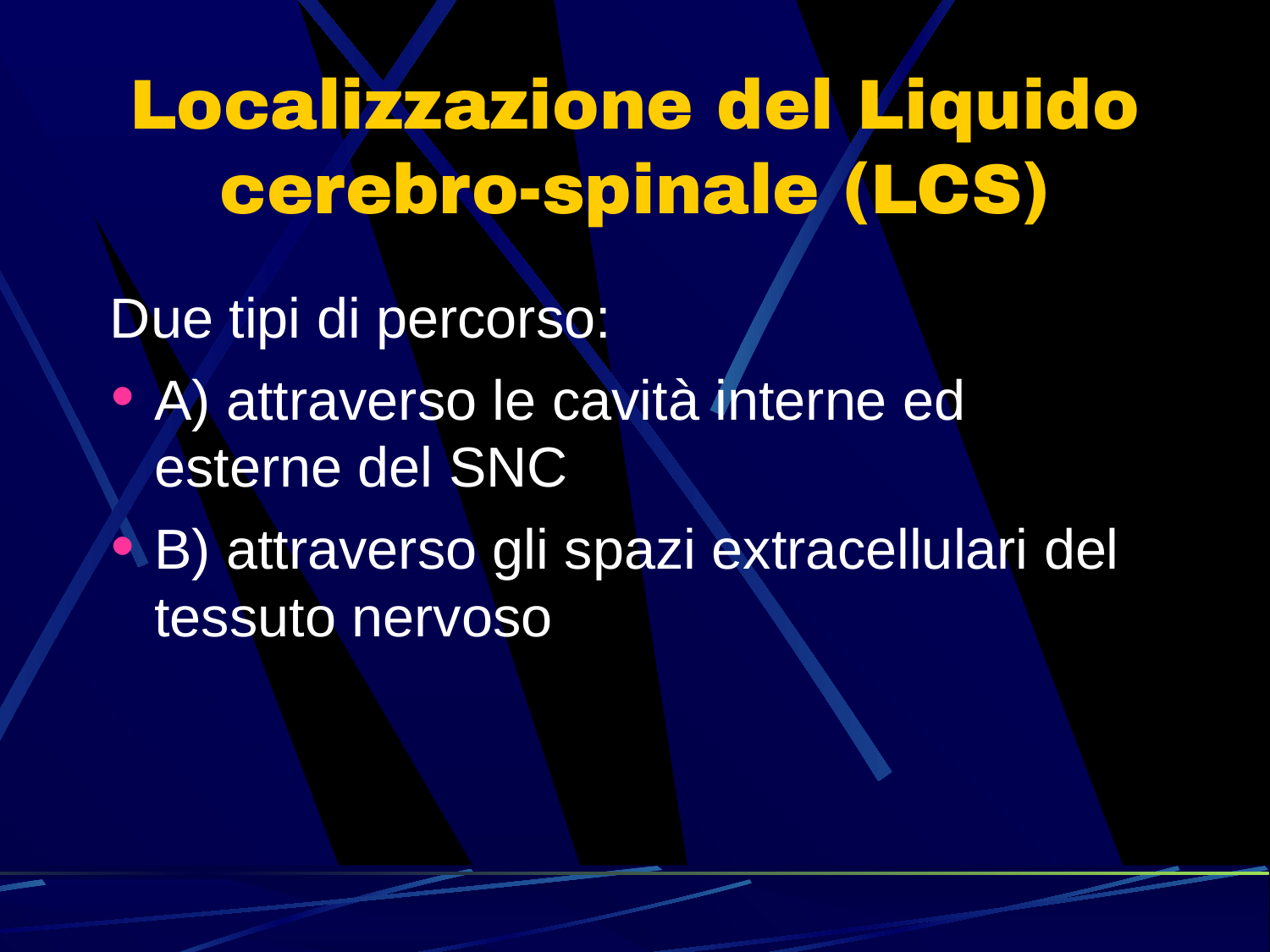

Localizzazione del Liquido cerebro-spinale (LCS)
Due tipi di percorso:
A) attraverso le cavità interne ed esterne del SNC
B) attraverso gli spazi extracellulari del tessuto nervoso